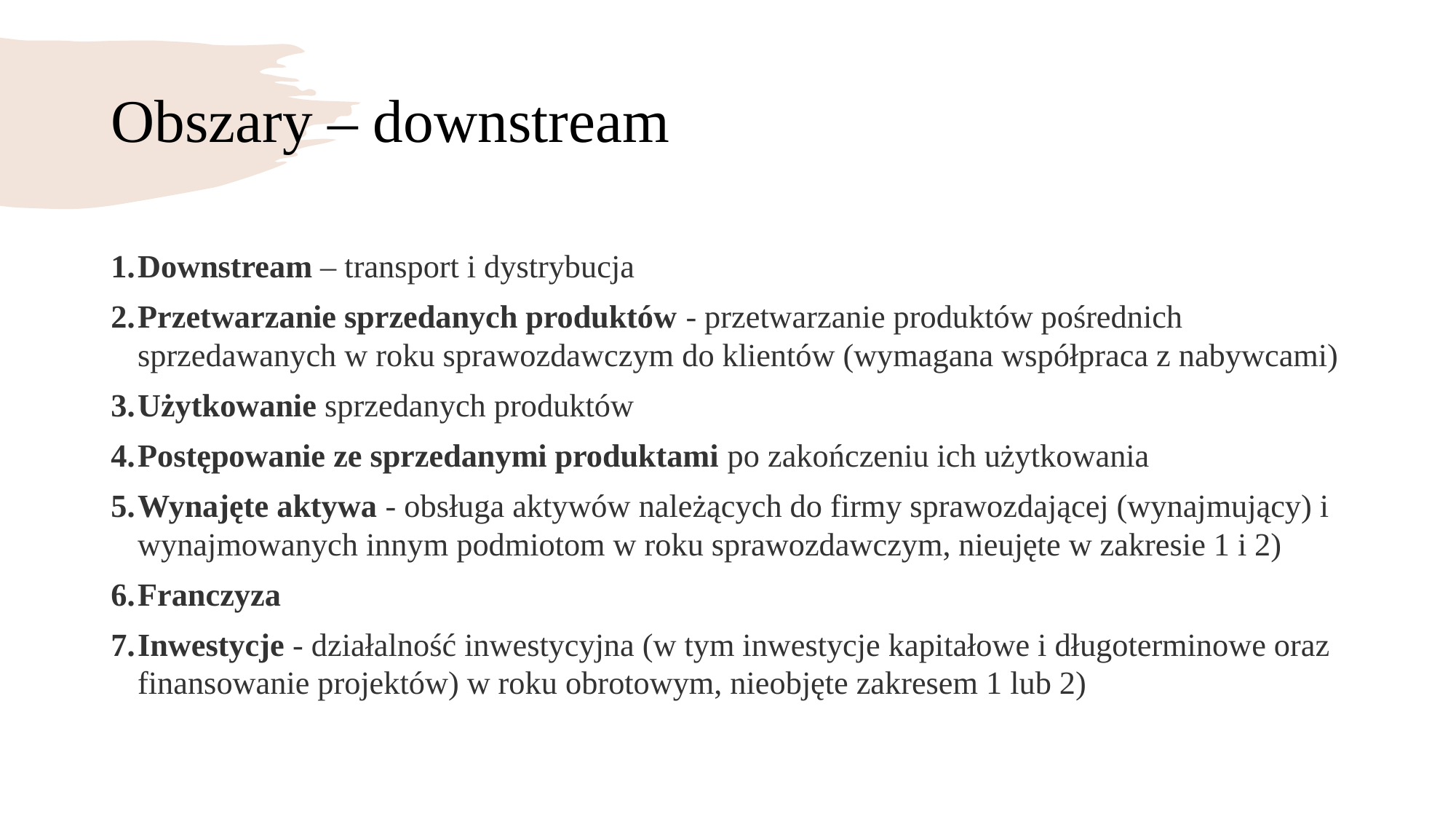

# Obszary – downstream
Downstream – transport i dystrybucja
Przetwarzanie sprzedanych produktów - przetwarzanie produktów pośrednich sprzedawanych w roku sprawozdawczym do klientów (wymagana współpraca z nabywcami)
Użytkowanie sprzedanych produktów
Postępowanie ze sprzedanymi produktami po zakończeniu ich użytkowania
Wynajęte aktywa - obsługa aktywów należących do firmy sprawozdającej (wynajmujący) i wynajmowanych innym podmiotom w roku sprawozdawczym, nieujęte w zakresie 1 i 2)
Franczyza
Inwestycje - działalność inwestycyjna (w tym inwestycje kapitałowe i długoterminowe oraz finansowanie projektów) w roku obrotowym, nieobjęte zakresem 1 lub 2)